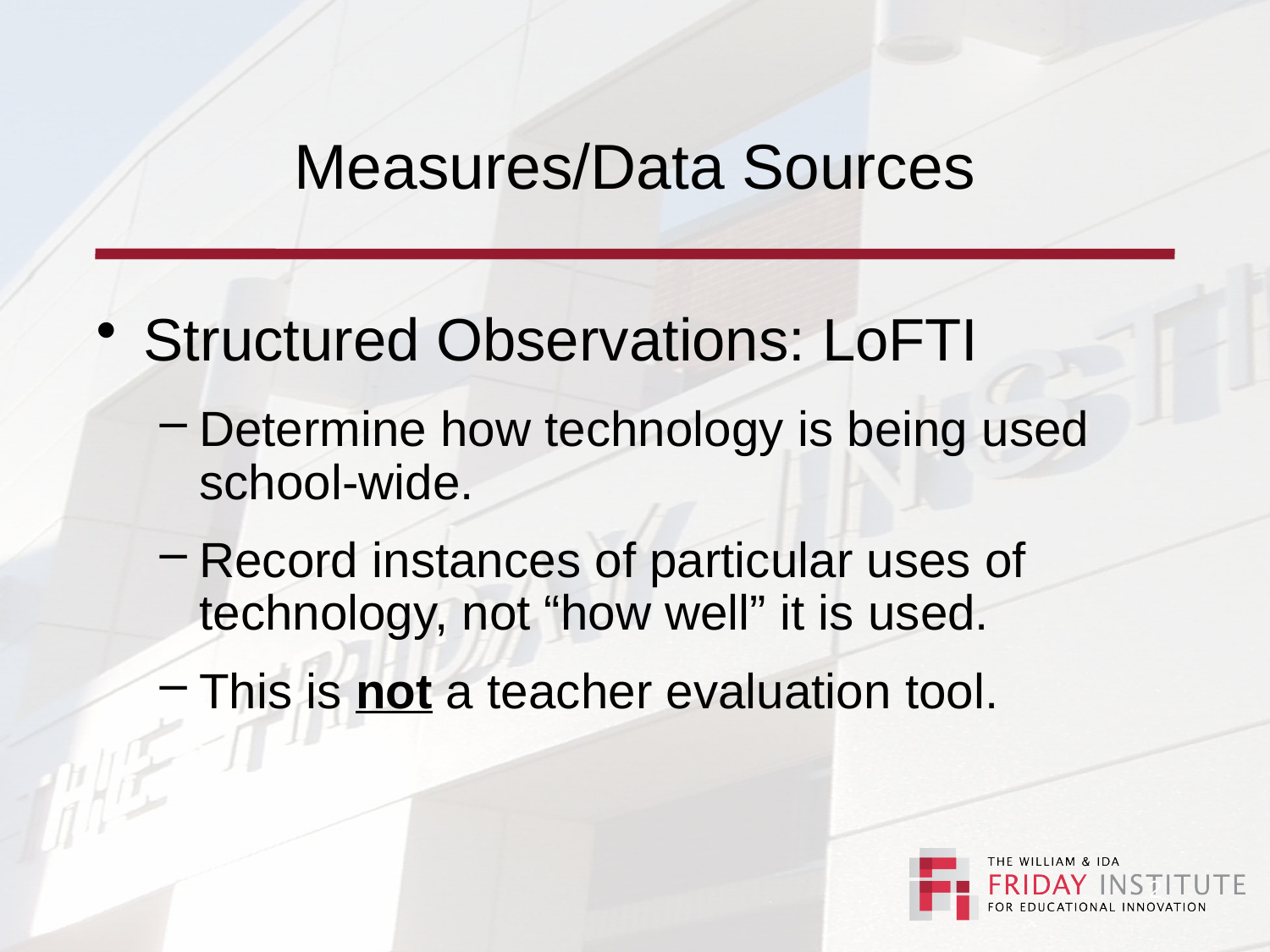

# Measures/Data Sources
Structured Observations: LoFTI
Determine how technology is being used school-wide.
Record instances of particular uses of technology, not “how well” it is used.
This is not a teacher evaluation tool.
2